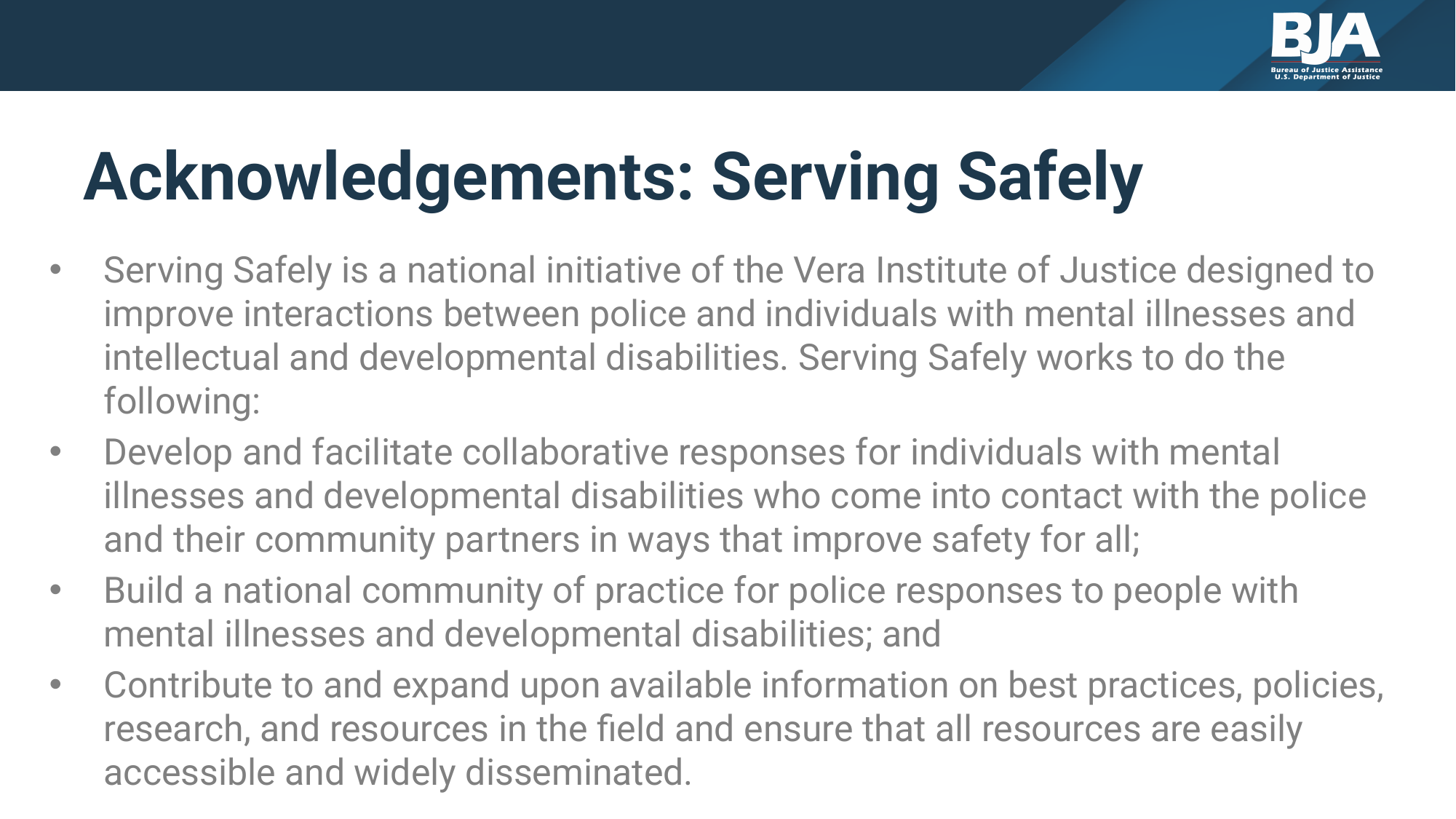

# Acknowledgements: Serving Safely
Serving Safely is a national initiative of the Vera Institute of Justice designed to improve interactions between police and individuals with mental illnesses and intellectual and developmental disabilities. Serving Safely works to do the following:
Develop and facilitate collaborative responses for individuals with mental illnesses and developmental disabilities who come into contact with the police and their community partners in ways that improve safety for all;
Build a national community of practice for police responses to people with mental illnesses and developmental disabilities; and
Contribute to and expand upon available information on best practices, policies, research, and resources in the field and ensure that all resources are easily accessible and widely disseminated.